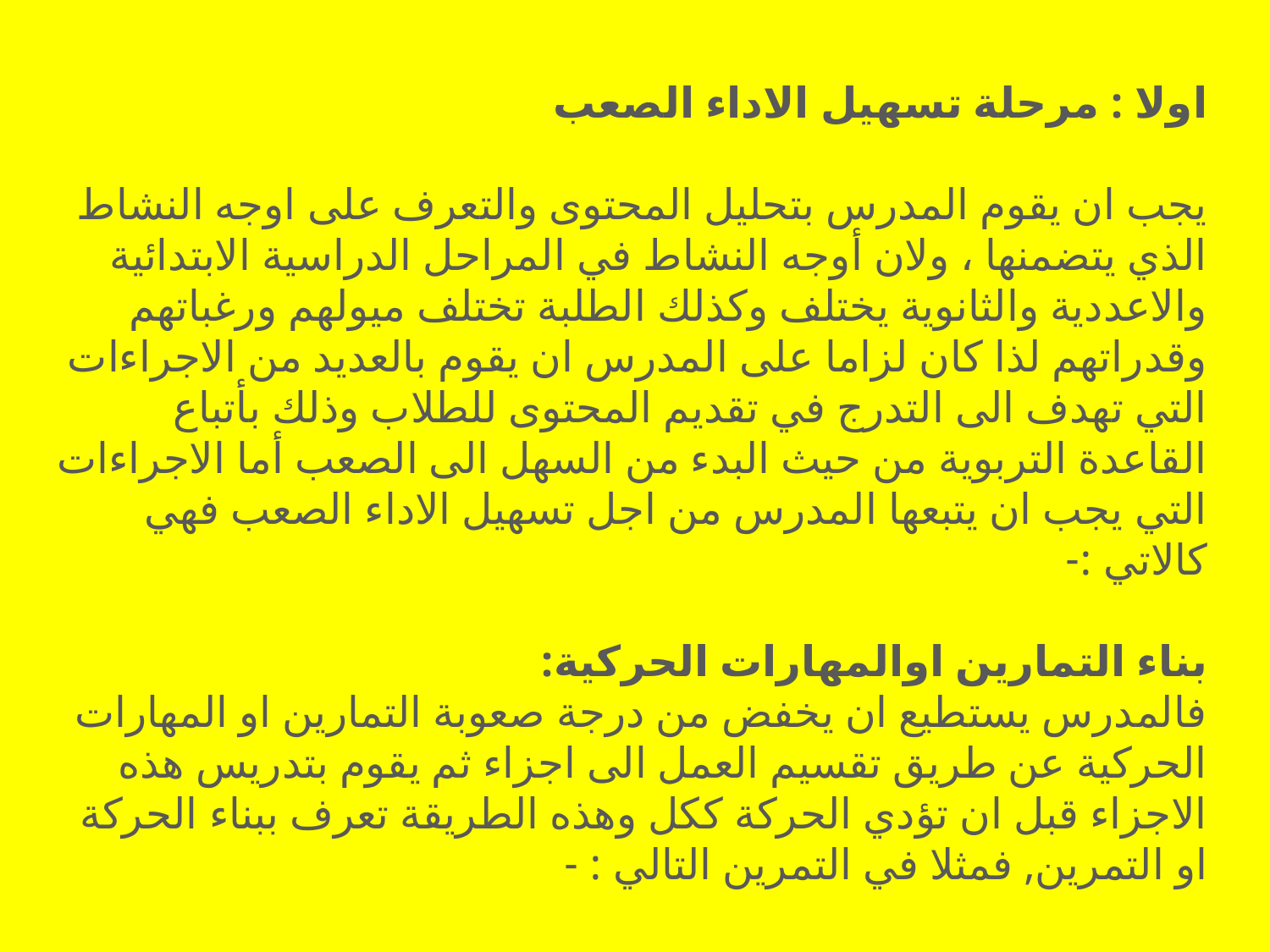

اولا : مرحلة تسهيل الاداء الصعب

يجب ان يقوم المدرس بتحليل المحتوى والتعرف على اوجه النشاط الذي يتضمنها ، ولان أوجه النشاط في المراحل الدراسية الابتدائية والاعددية والثانوية يختلف وكذلك الطلبة تختلف ميولهم ورغباتهم وقدراتهم لذا كان لزاما على المدرس ان يقوم بالعديد من الاجراءات التي تهدف الى التدرج في تقديم المحتوى للطلاب وذلك بأتباع القاعدة التربوية من حيث البدء من السهل الى الصعب أما الاجراءات التي يجب ان يتبعها المدرس من اجل تسهيل الاداء الصعب فهي كالاتي :-

بناء التمارين اوالمهارات الحركية:
فالمدرس يستطيع ان يخفض من درجة صعوبة التمارين او المهارات الحركية عن طريق تقسيم العمل الى اجزاء ثم يقوم بتدريس هذه الاجزاء قبل ان تؤدي الحركة ككل وهذه الطريقة تعرف ببناء الحركة او التمرين, فمثلا في التمرين التالي : -